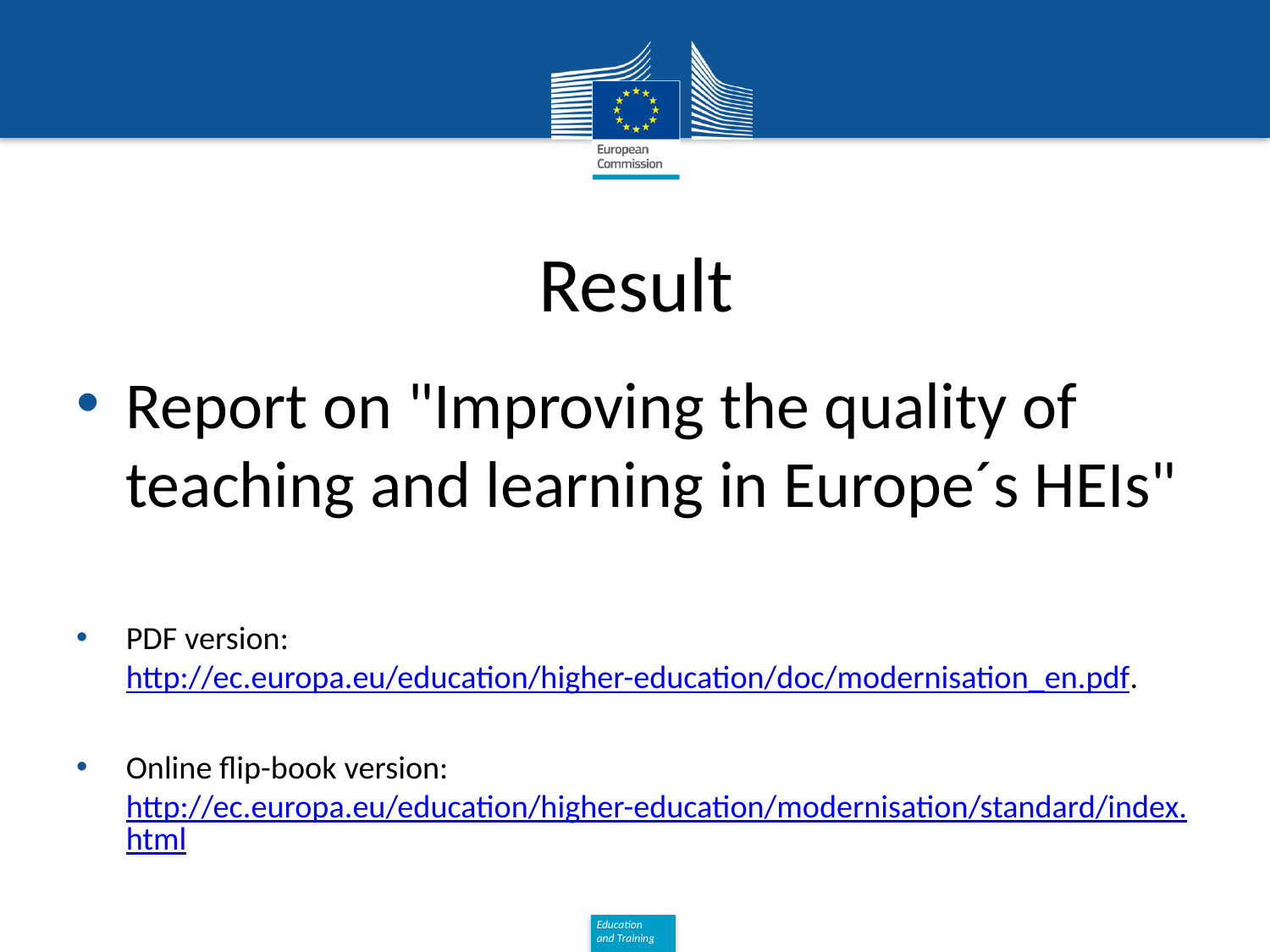

# Result
Report on "Improving the quality of teaching and learning in Europe´s HEIs"

PDF version: http://ec.europa.eu/education/higher-education/doc/modernisation_en.pdf.

Online flip-book version: http://ec.europa.eu/education/higher-education/modernisation/standard/index.html